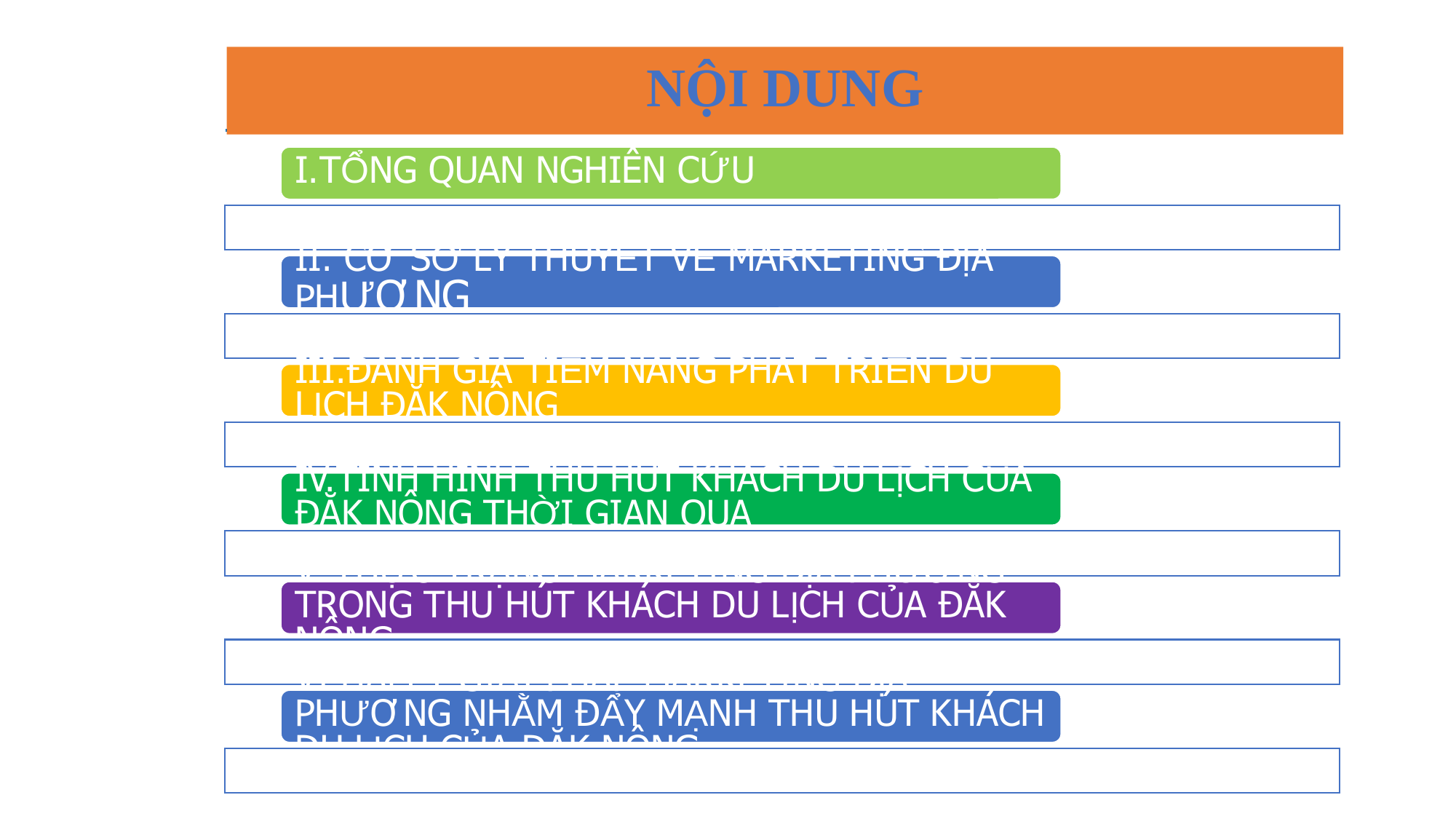

# NỘI DUNG
I.TỔNG QUAN NGHIÊN CỨU
II. CƠ SỞ LÝ THUYẾT VỀ MARKETING ĐỊA PHƯƠNG
III.ĐÁNH GIÁ TIỀM NĂNG PHÁT TRIỂN DU LỊCH ĐĂK NÔNG
IV.TÌNH HÌNH THU HÚT KHÁCH DU LỊCH CỦA ĐĂK NÔNG THỜI GIAN QUA
V. THỰC TRẠNG MARKETING ĐỊA PHƯƠNG TRONG THU HÚT KHÁCH DU LỊCH CỦA ĐĂK NÔNG
VI.HÀM Ý GIẢI PHÁP MARKETING ĐỊA PHƯƠNG NHẰM ĐẨY MẠNH THU HÚT KHÁCH DU LỊCH CỦA ĐĂK NÔNG